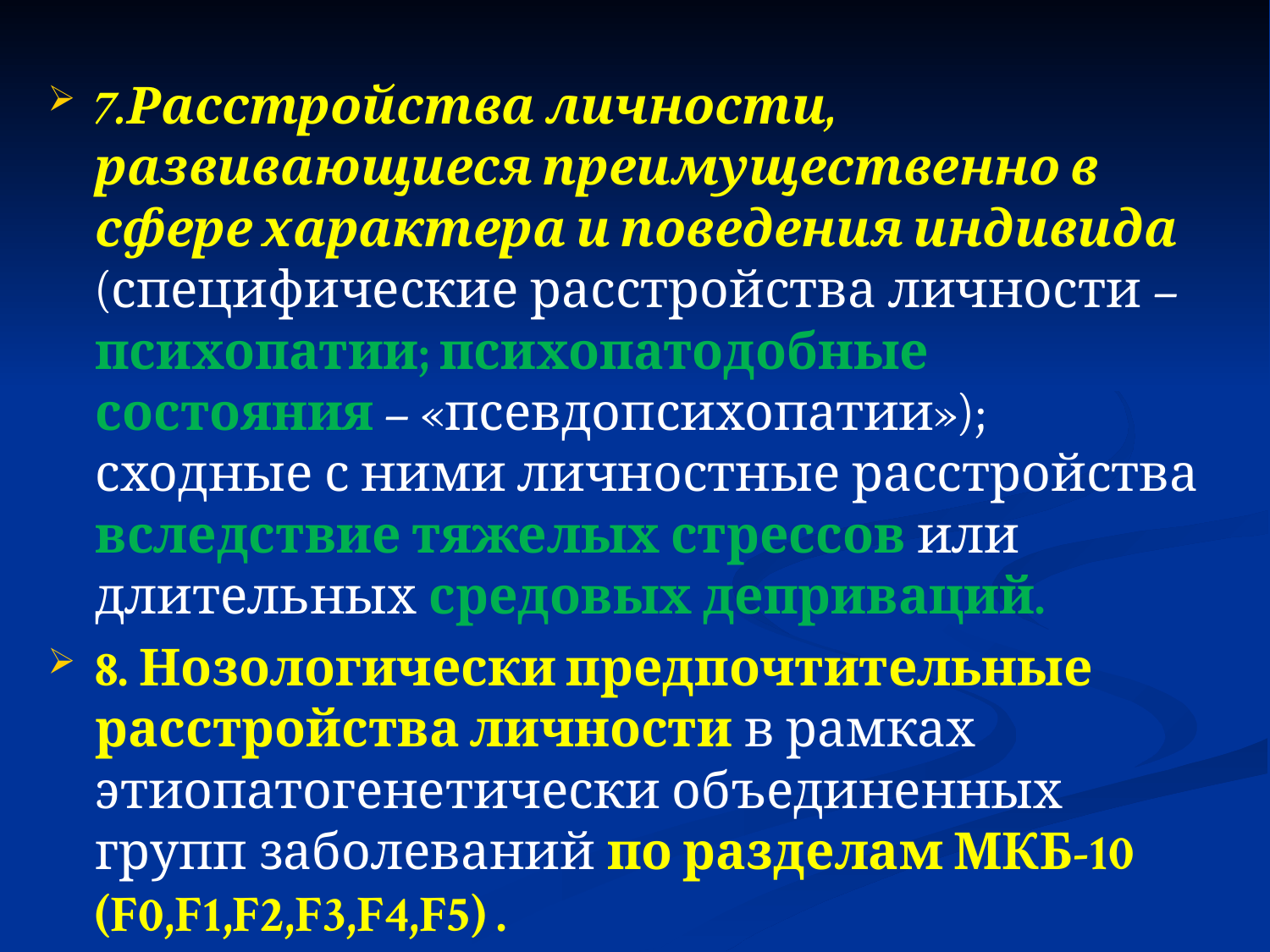

7.Расстройства личности, развивающиеся преимущественно в сфере характера и поведения индивида (специфические расстройства личности – психопатии; психопатодобные состояния – «псевдопсихопатии»); сходные с ними личностные расстройства вследствие тяжелых стрессов или длительных средовых деприваций.
8. Нозологически предпочтительные расстройства личности в рамках этиопатогенетически объединенных групп заболеваний по разделам МКБ-10 (F0,F1,F2,F3,F4,F5) .